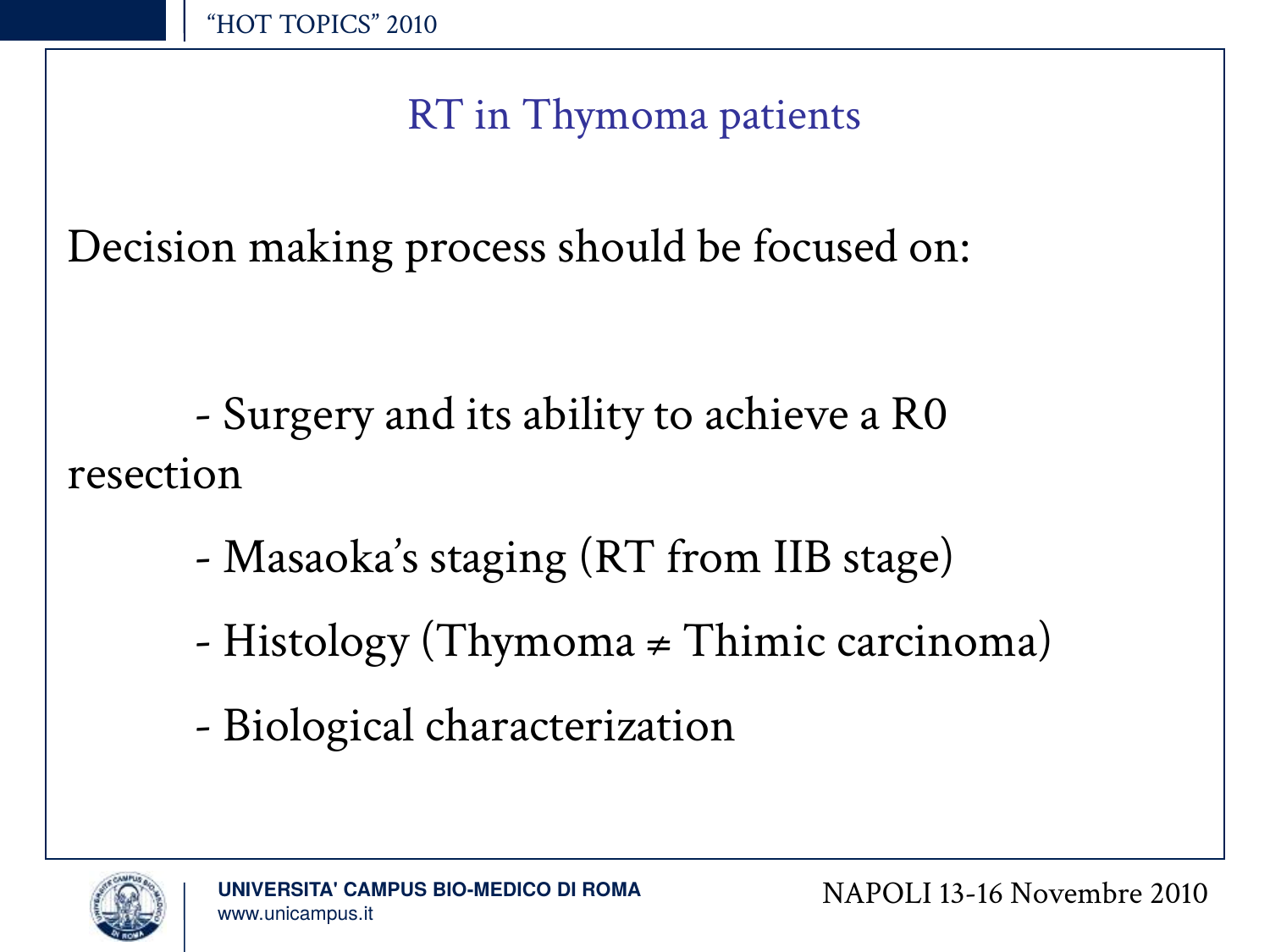

# “HOT TOPICS” 2010
RT in Thymoma patients
Decision making process should be focused on:

	- Surgery and its ability to achieve a R0 resection
	- Masaoka’s staging (RT from IIB stage)
	- Histology (Thymoma ≠ Thimic carcinoma)
	- Biological characterization
NAPOLI 13-16 Novembre 2010